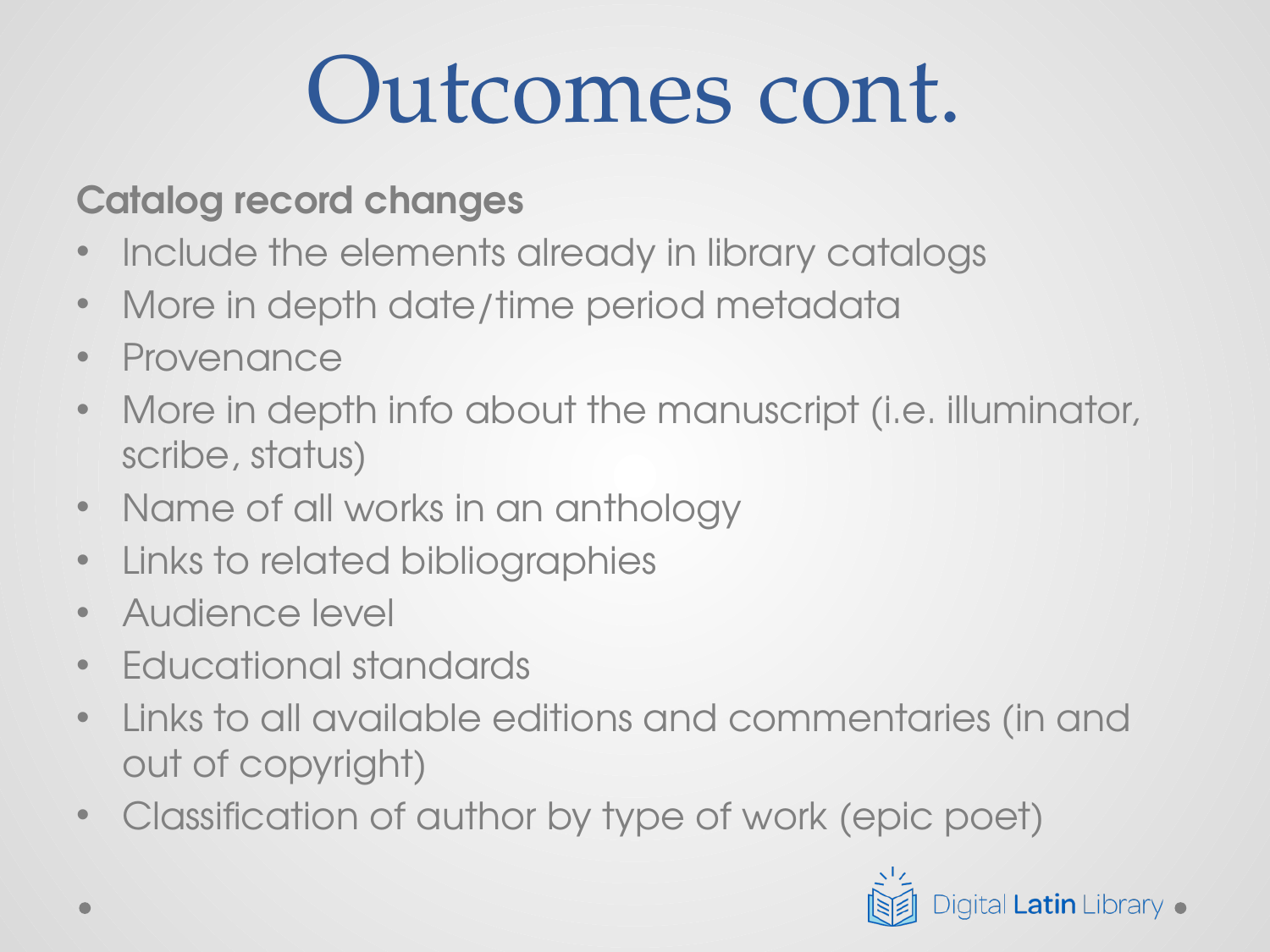

# Outcomes cont.
Catalog record changes
Include the elements already in library catalogs
More in depth date/time period metadata
Provenance
More in depth info about the manuscript (i.e. illuminator, scribe, status)
Name of all works in an anthology
Links to related bibliographies
Audience level
Educational standards
Links to all available editions and commentaries (in and out of copyright)
Classification of author by type of work (epic poet)